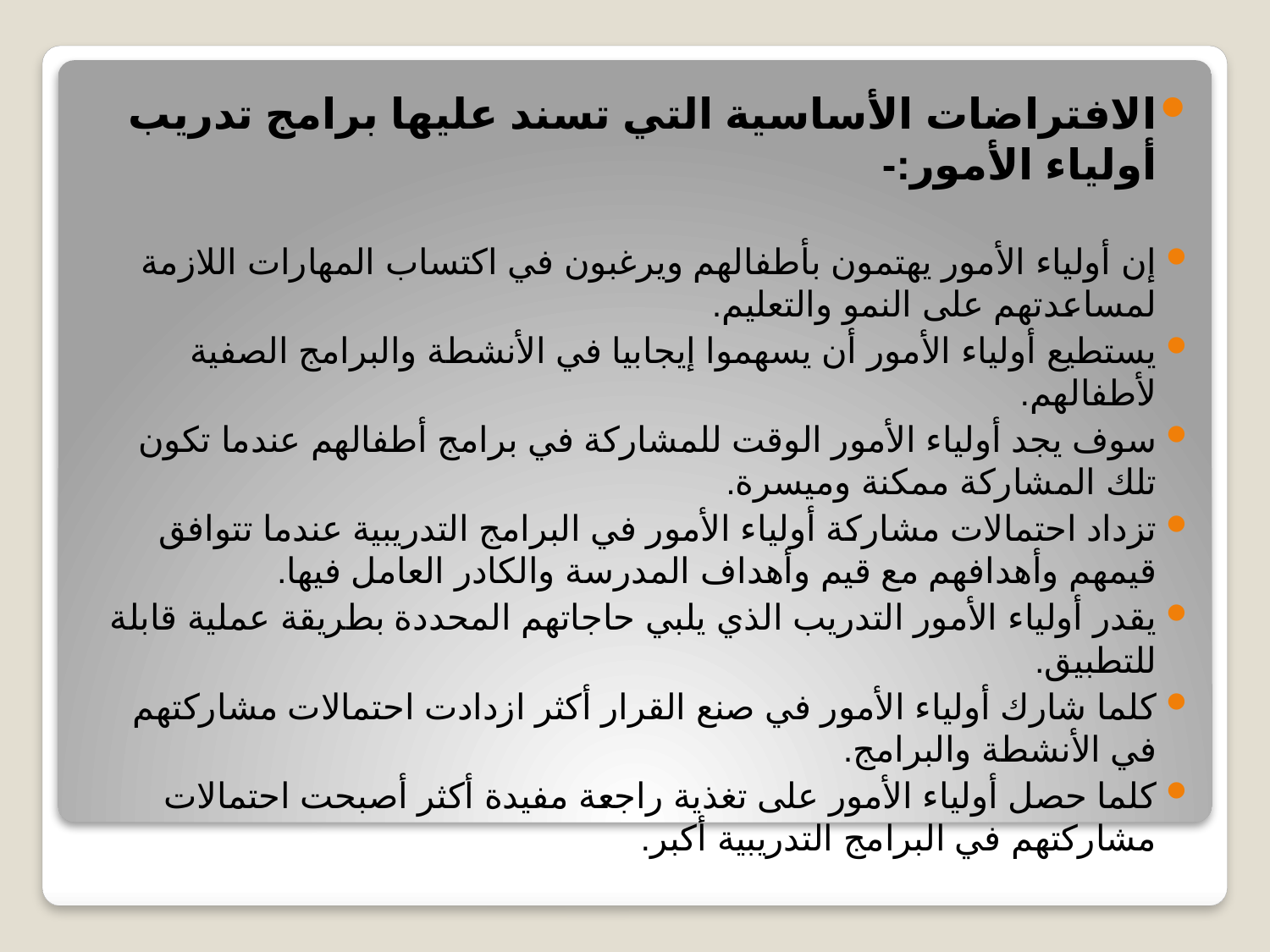

الافتراضات الأساسية التي تسند عليها برامج تدريب أولياء الأمور:-

إن أولياء الأمور يهتمون بأطفالهم ويرغبون في اكتساب المهارات اللازمة لمساعدتهم على النمو والتعليم.
يستطيع أولياء الأمور أن يسهموا إيجابيا في الأنشطة والبرامج الصفية لأطفالهم.
سوف يجد أولياء الأمور الوقت للمشاركة في برامج أطفالهم عندما تكون تلك المشاركة ممكنة وميسرة.
تزداد احتمالات مشاركة أولياء الأمور في البرامج التدريبية عندما تتوافق قيمهم وأهدافهم مع قيم وأهداف المدرسة والكادر العامل فيها.
يقدر أولياء الأمور التدريب الذي يلبي حاجاتهم المحددة بطريقة عملية قابلة للتطبيق.
كلما شارك أولياء الأمور في صنع القرار أكثر ازدادت احتمالات مشاركتهم في الأنشطة والبرامج.
كلما حصل أولياء الأمور على تغذية راجعة مفيدة أكثر أصبحت احتمالات مشاركتهم في البرامج التدريبية أكبر.